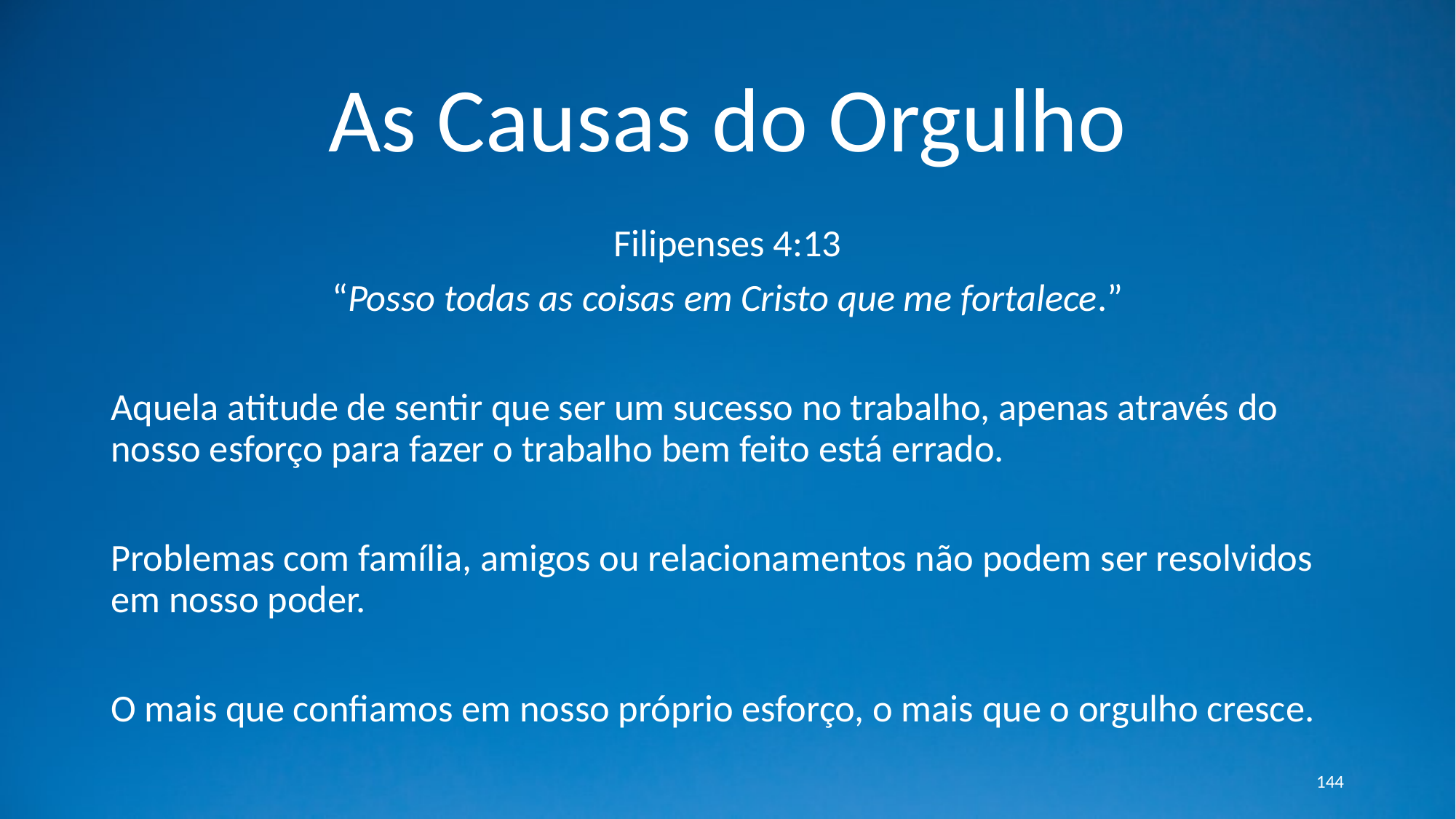

# As Causas do Orgulho
Filipenses 4:13
“Posso todas as coisas em Cristo que me fortalece.”

Aquela atitude de sentir que ser um sucesso no trabalho, apenas através do nosso esforço para fazer o trabalho bem feito está errado.

Problemas com família, amigos ou relacionamentos não podem ser resolvidos em nosso poder.

O mais que confiamos em nosso próprio esforço, o mais que o orgulho cresce.
144